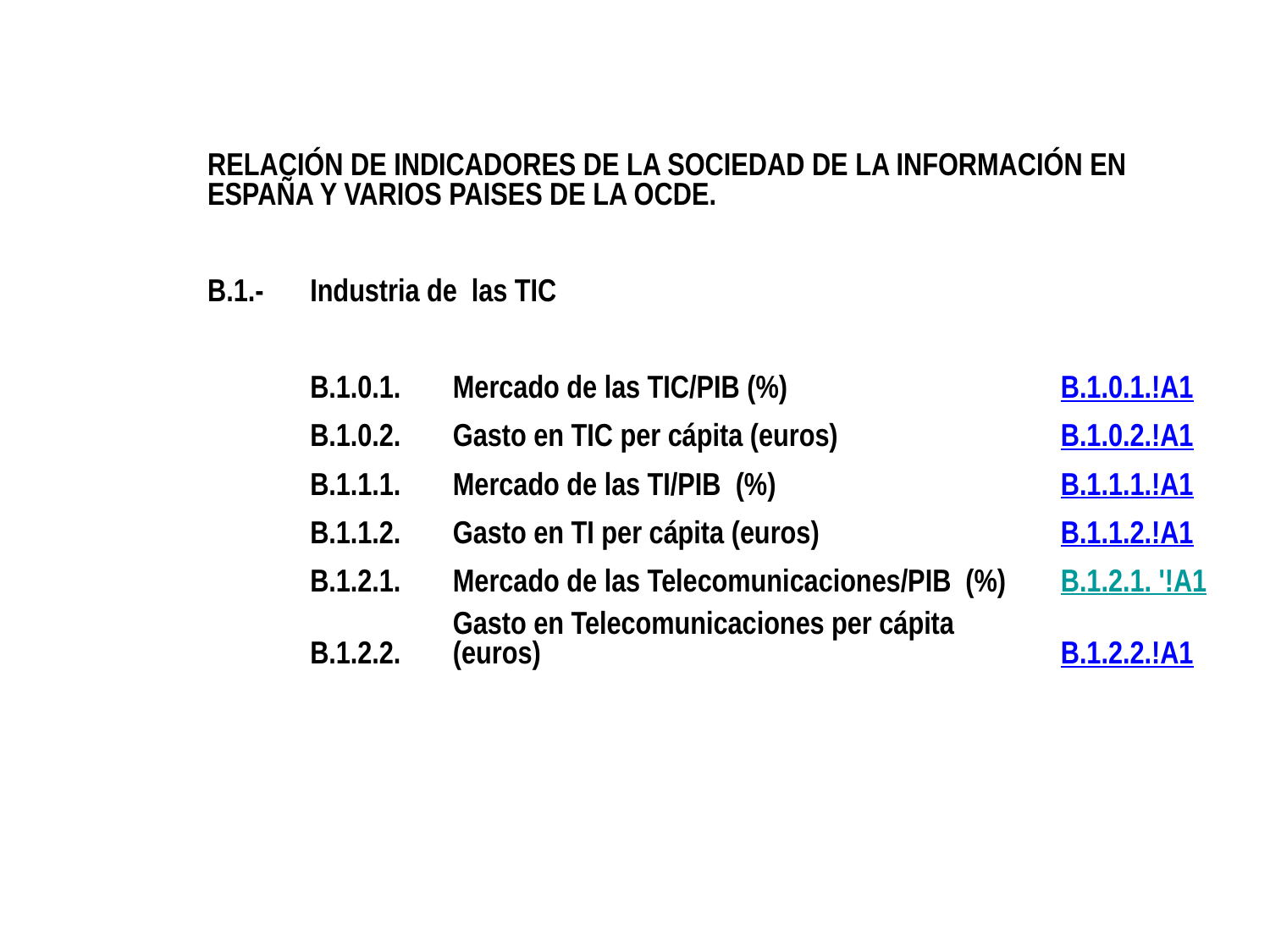

| RELACIÓN DE INDICADORES DE LA SOCIEDAD DE LA INFORMACIÓN EN ESPAÑA Y VARIOS PAISES DE LA OCDE. |  |  |  |
| --- | --- | --- | --- |
|  |  |  |  |
| B.1.- | Industria de las TIC |  |  |
|  |  |  |  |
|  | B.1.0.1. | Mercado de las TIC/PIB (%) | B.1.0.1.!A1 |
|  | B.1.0.2. | Gasto en TIC per cápita (euros) | B.1.0.2.!A1 |
|  | B.1.1.1. | Mercado de las TI/PIB (%) | B.1.1.1.!A1 |
|  | B.1.1.2. | Gasto en TI per cápita (euros) | B.1.1.2.!A1 |
|  | B.1.2.1. | Mercado de las Telecomunicaciones/PIB (%) | B.1.2.1. '!A1 |
|  | B.1.2.2. | Gasto en Telecomunicaciones per cápita (euros) | B.1.2.2.!A1 |